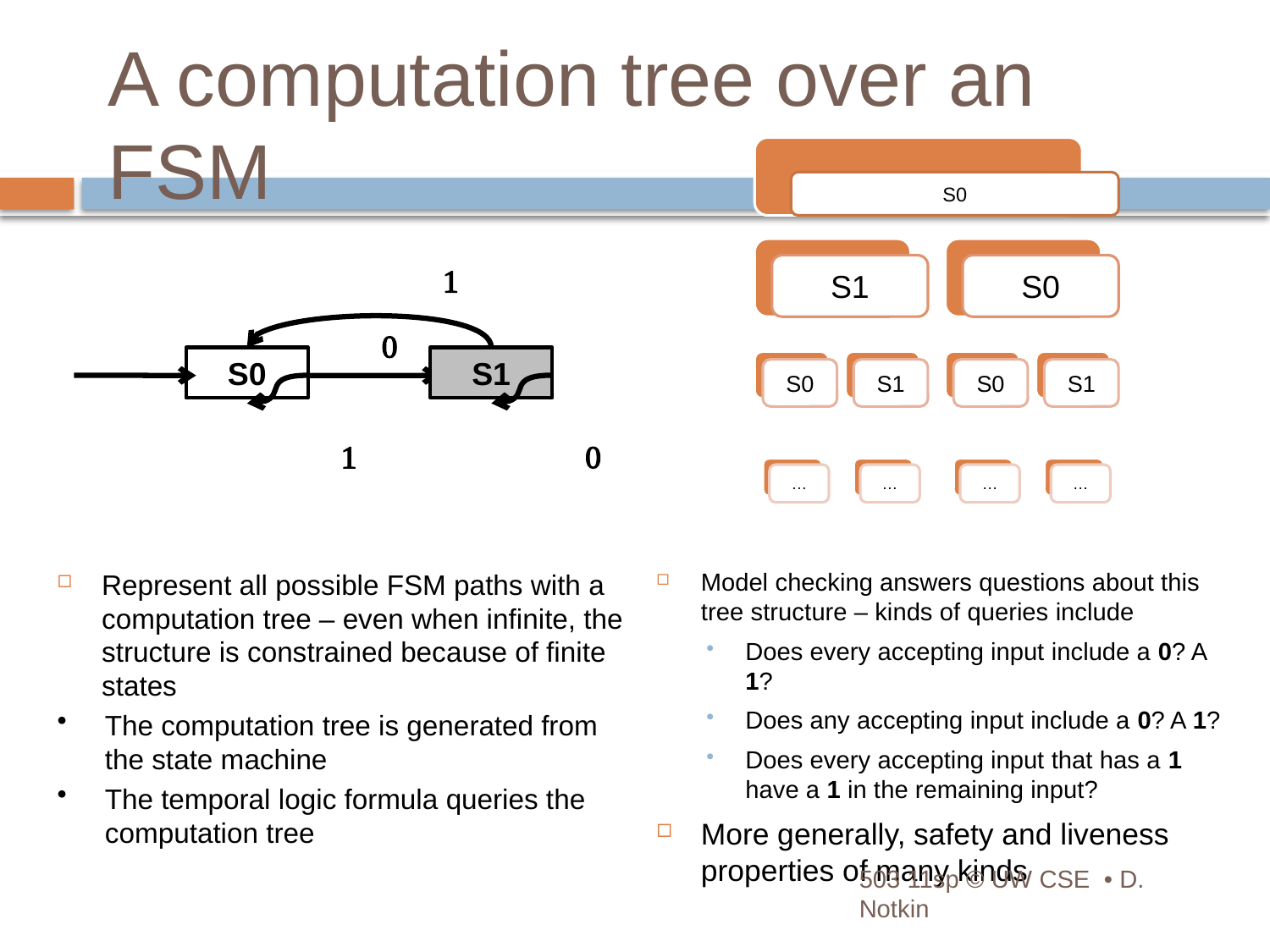

# A computation tree over an FSM
S0
S1
S0
S1
S0
S0
…
…
S1
…
…
1
0
S0
S1
0
1
Represent all possible FSM paths with a computation tree – even when infinite, the structure is constrained because of finite states
The computation tree is generated from the state machine
The temporal logic formula queries the computation tree
Model checking answers questions about this tree structure – kinds of queries include
Does every accepting input include a 0? A 1?
Does any accepting input include a 0? A 1?
Does every accepting input that has a 1 have a 1 in the remaining input?
More generally, safety and liveness properties of many kinds

503 11sp © UW CSE  • D. Notkin
10